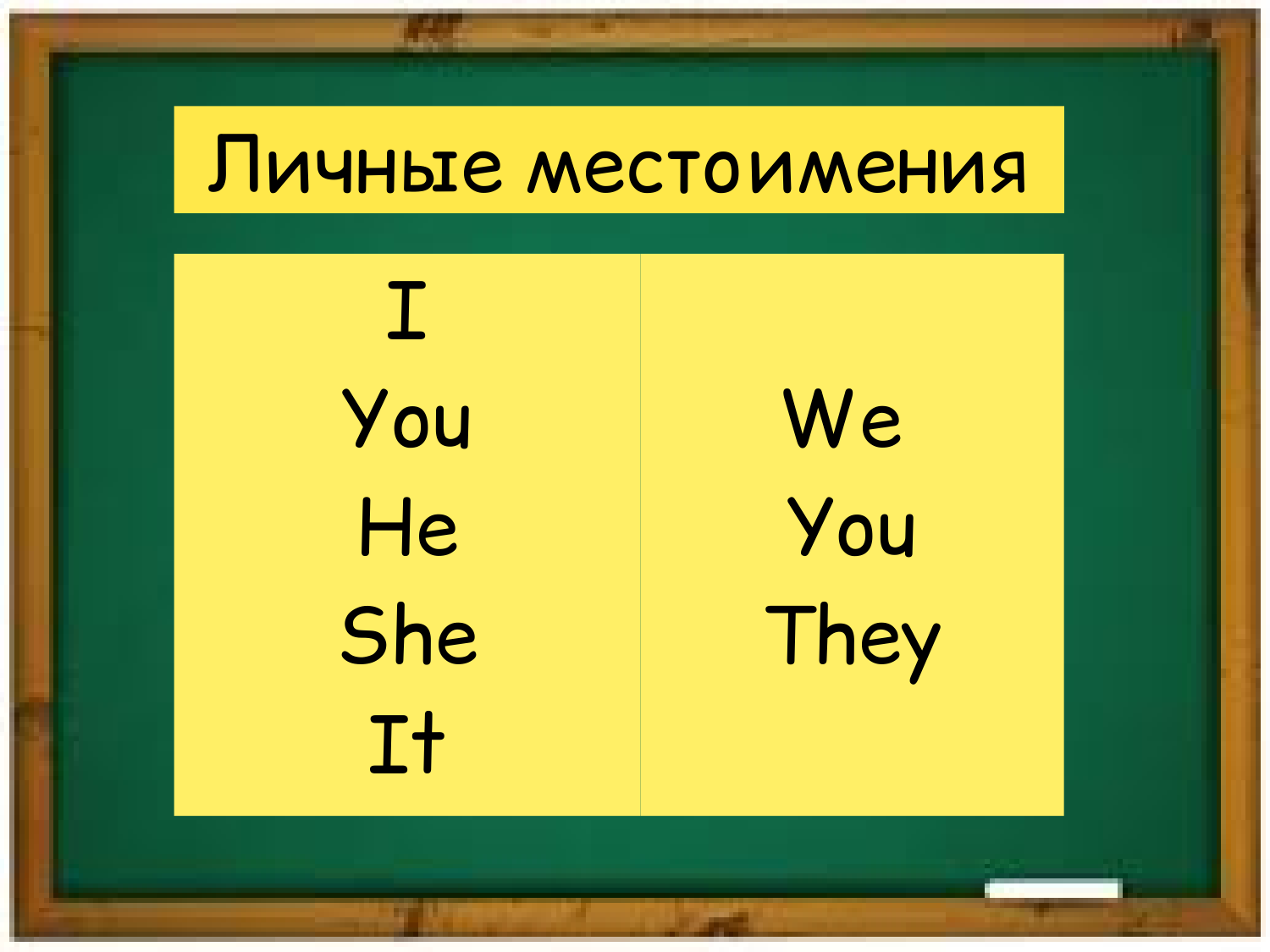

# Личные местоимения
I
You
He
She
It

We
You
They